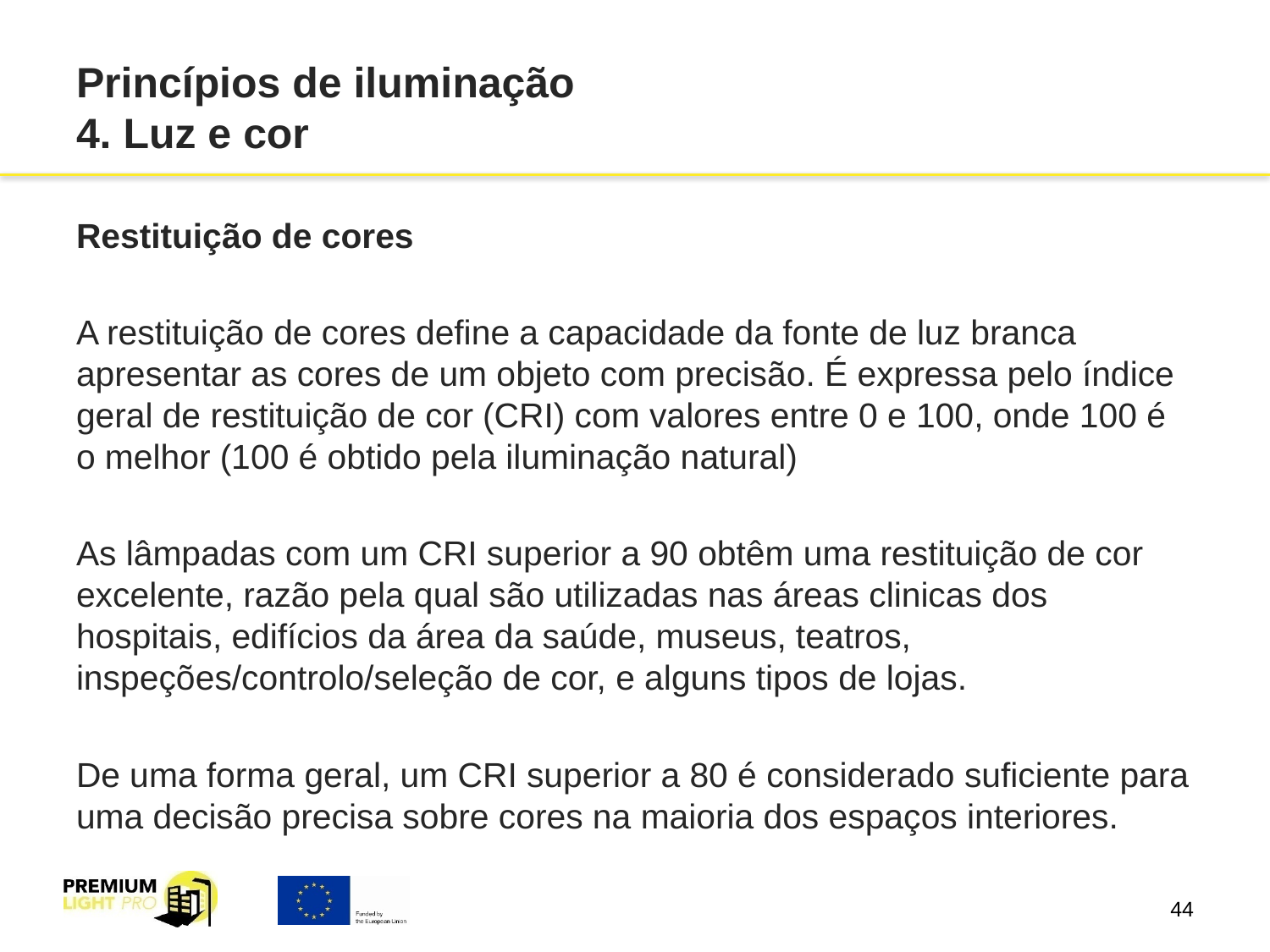

# Princípios de iluminação 4. Luz e cor
Restituição de cores

A restituição de cores define a capacidade da fonte de luz branca apresentar as cores de um objeto com precisão. É expressa pelo índice geral de restituição de cor (CRI) com valores entre 0 e 100, onde 100 é o melhor (100 é obtido pela iluminação natural)

As lâmpadas com um CRI superior a 90 obtêm uma restituição de cor excelente, razão pela qual são utilizadas nas áreas clinicas dos hospitais, edifícios da área da saúde, museus, teatros, inspeções/controlo/seleção de cor, e alguns tipos de lojas.

De uma forma geral, um CRI superior a 80 é considerado suficiente para uma decisão precisa sobre cores na maioria dos espaços interiores.